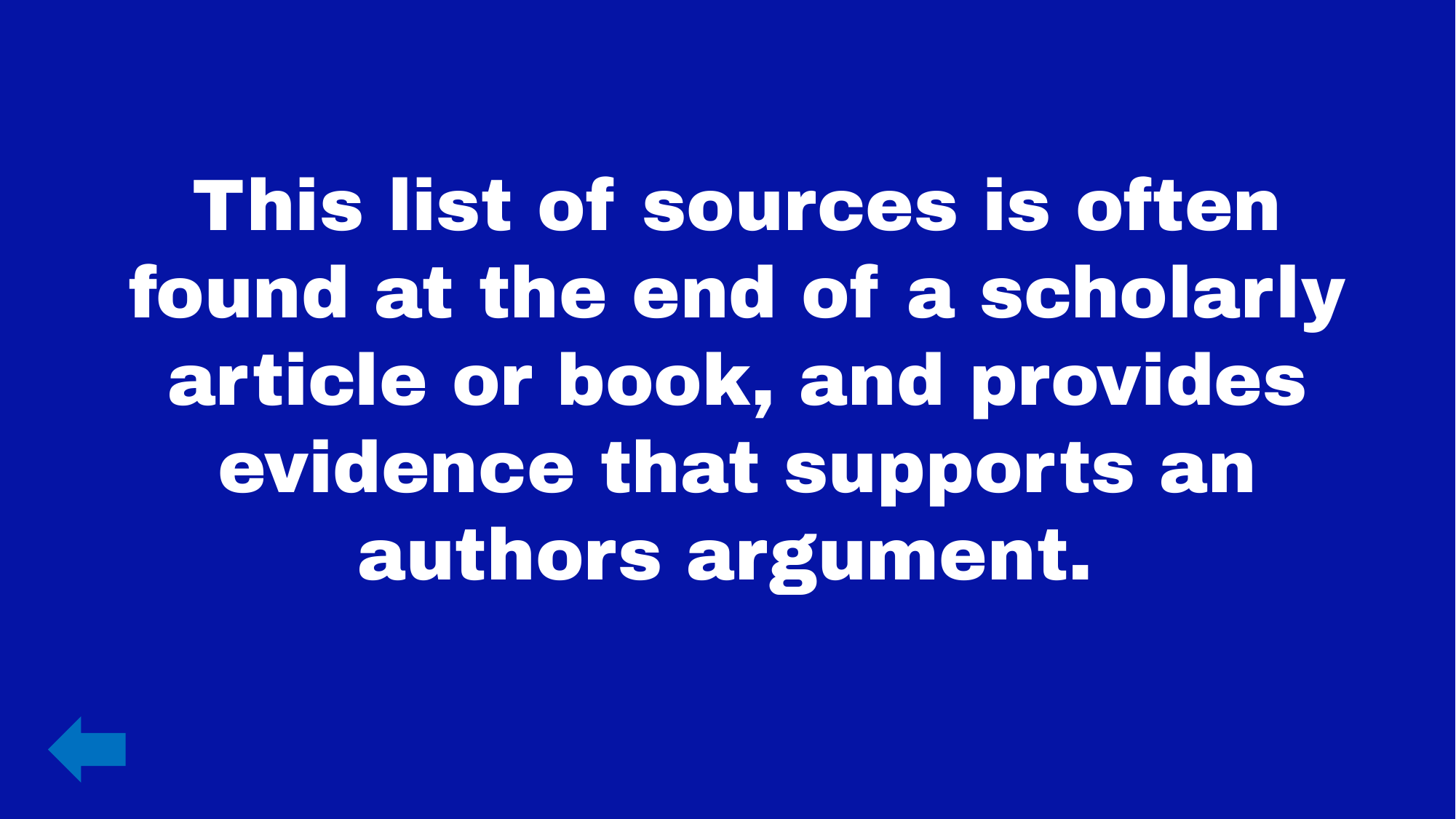

This list of sources is often found at the end of a scholarly article or book, and provides evidence that supports an authors argument.